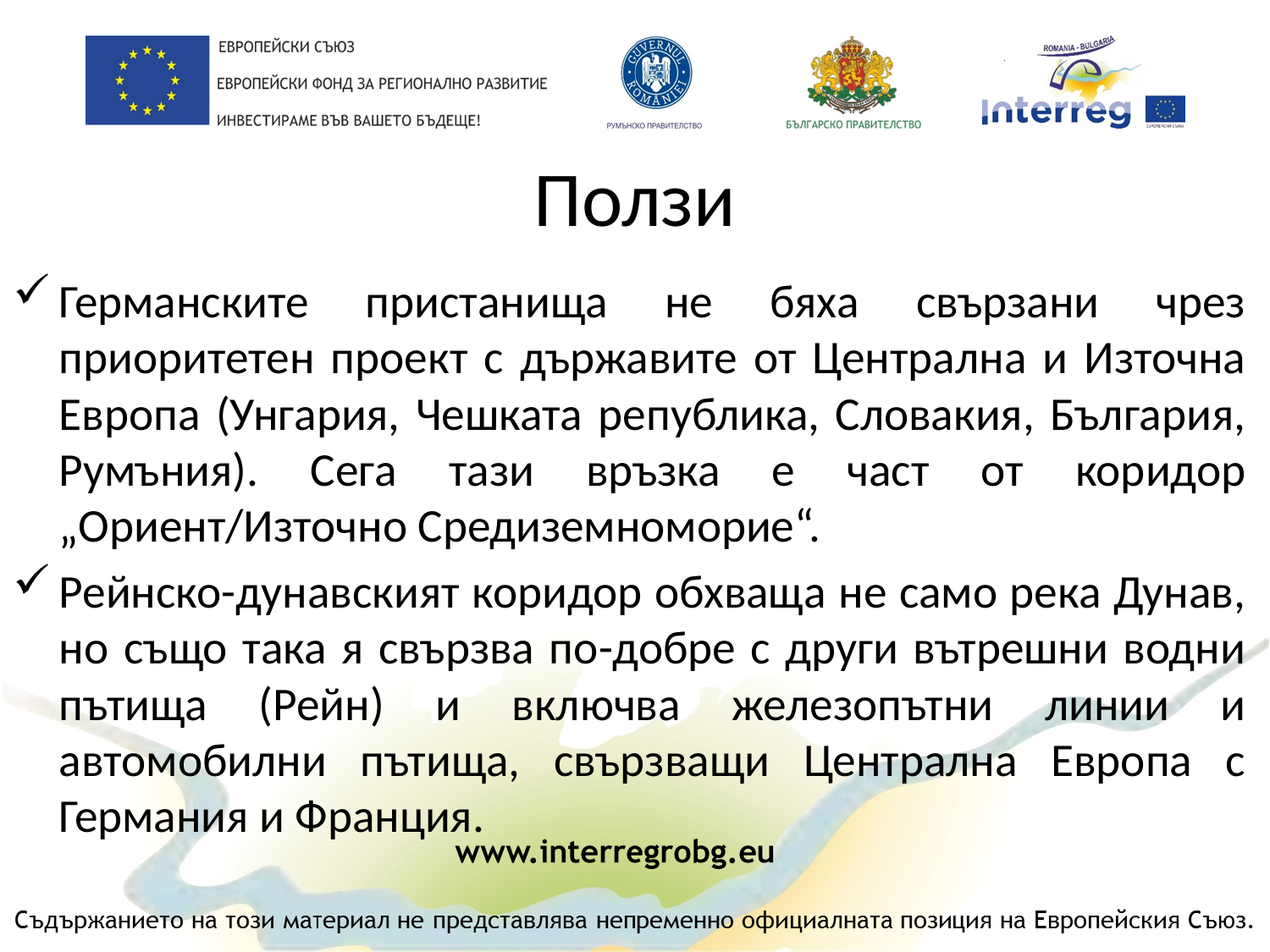

# Ползи
Германските пристанища не бяха свързани чрез приоритетен проект с държавите от Централна и Източна Европа (Унгария, Чешката република, Словакия, България, Румъния). Сега тази връзка е част от коридор „Ориент/Източно Средиземноморие“.
Рейнско-дунавският коридор обхваща не само река Дунав, но също така я свързва по-добре с други вътрешни водни пътища (Рейн) и включва железопътни линии и автомобилни пътища, свързващи Централна Европа с Германия и Франция.